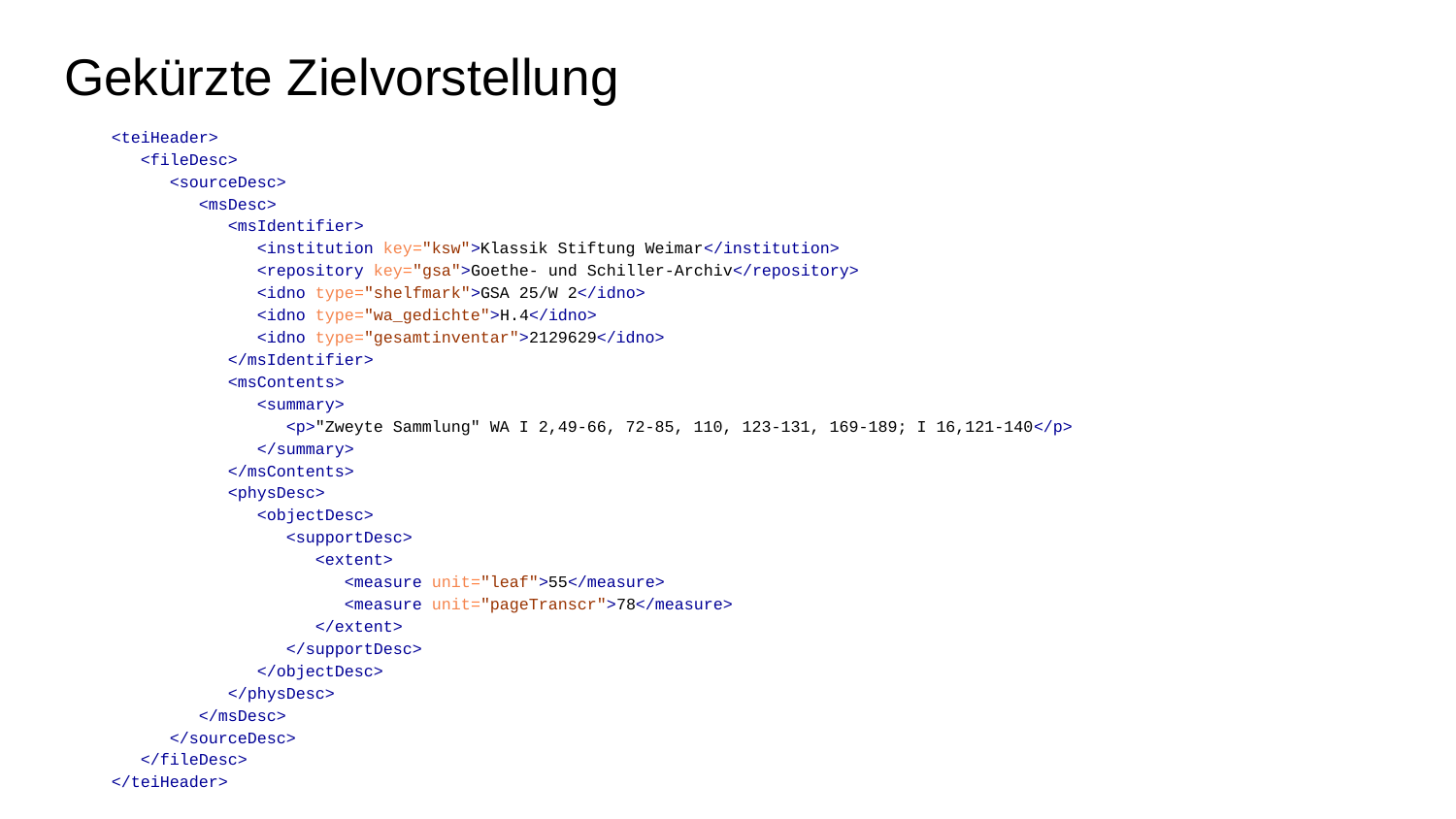

# Gekürzte Zielvorstellung
   <teiHeader>
      <fileDesc>
         <sourceDesc>
            <msDesc>
               <msIdentifier>
                  <institution key="ksw">Klassik Stiftung Weimar</institution>
                  <repository key="gsa">Goethe- und Schiller-Archiv</repository>
                  <idno type="shelfmark">GSA 25/W 2</idno>
                  <idno type="wa_gedichte">H.4</idno>
                  <idno type="gesamtinventar">2129629</idno>
               </msIdentifier>
               <msContents>
                  <summary>
                     <p>"Zweyte Sammlung" WA I 2,49-66, 72-85, 110, 123-131, 169-189; I 16,121-140</p>
                  </summary>
               </msContents>
               <physDesc>
                  <objectDesc>
                     <supportDesc>
                        <extent>
                           <measure unit="leaf">55</measure>
                           <measure unit="pageTranscr">78</measure>
                        </extent>
                     </supportDesc>
                  </objectDesc>
               </physDesc>
            </msDesc>
         </sourceDesc>
      </fileDesc>
   </teiHeader>